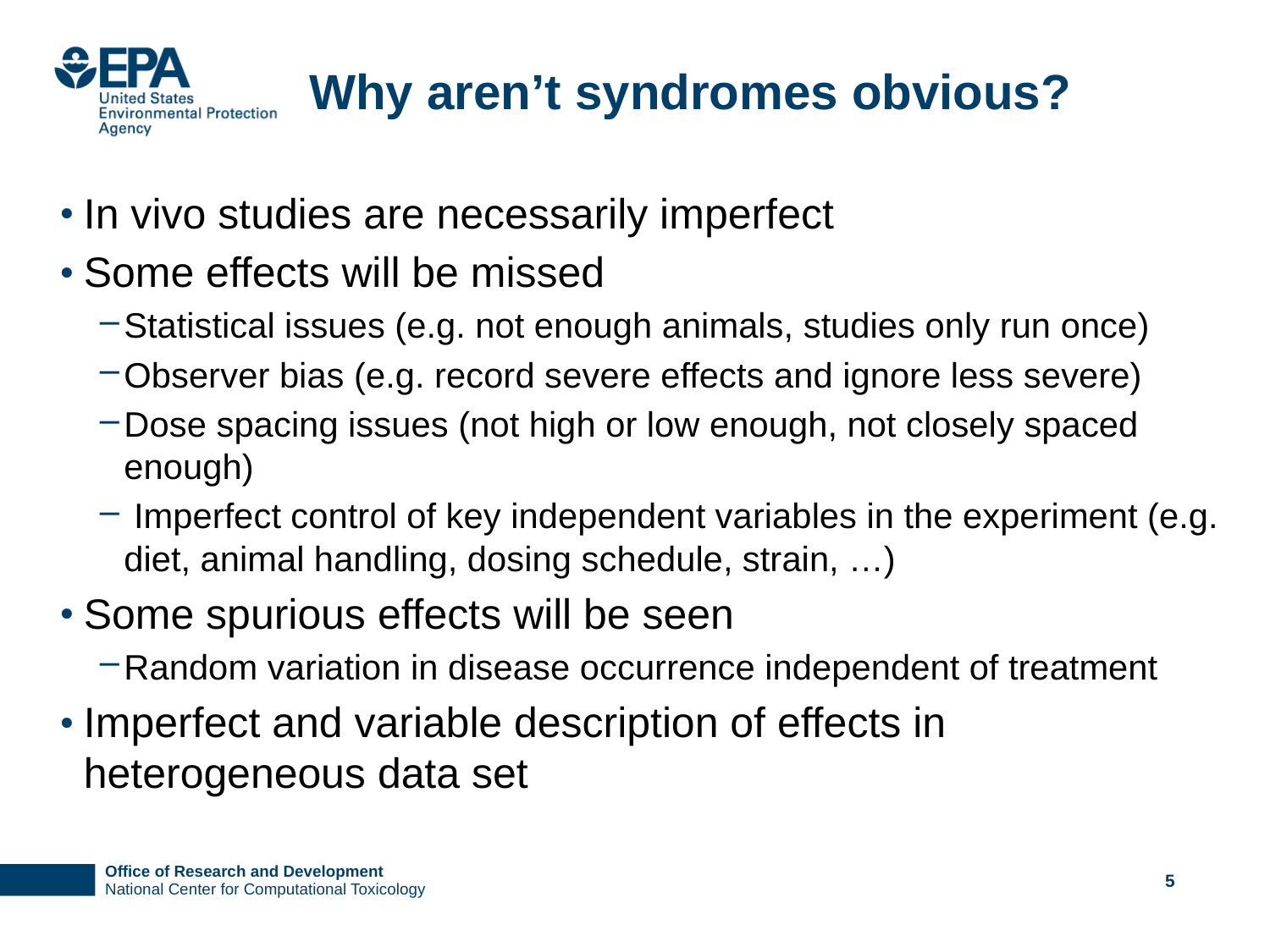

# Why aren’t syndromes obvious?
In vivo studies are necessarily imperfect
Some effects will be missed
Statistical issues (e.g. not enough animals, studies only run once)
Observer bias (e.g. record severe effects and ignore less severe)
Dose spacing issues (not high or low enough, not closely spaced enough)
 Imperfect control of key independent variables in the experiment (e.g. diet, animal handling, dosing schedule, strain, …)
Some spurious effects will be seen
Random variation in disease occurrence independent of treatment
Imperfect and variable description of effects in heterogeneous data set

5